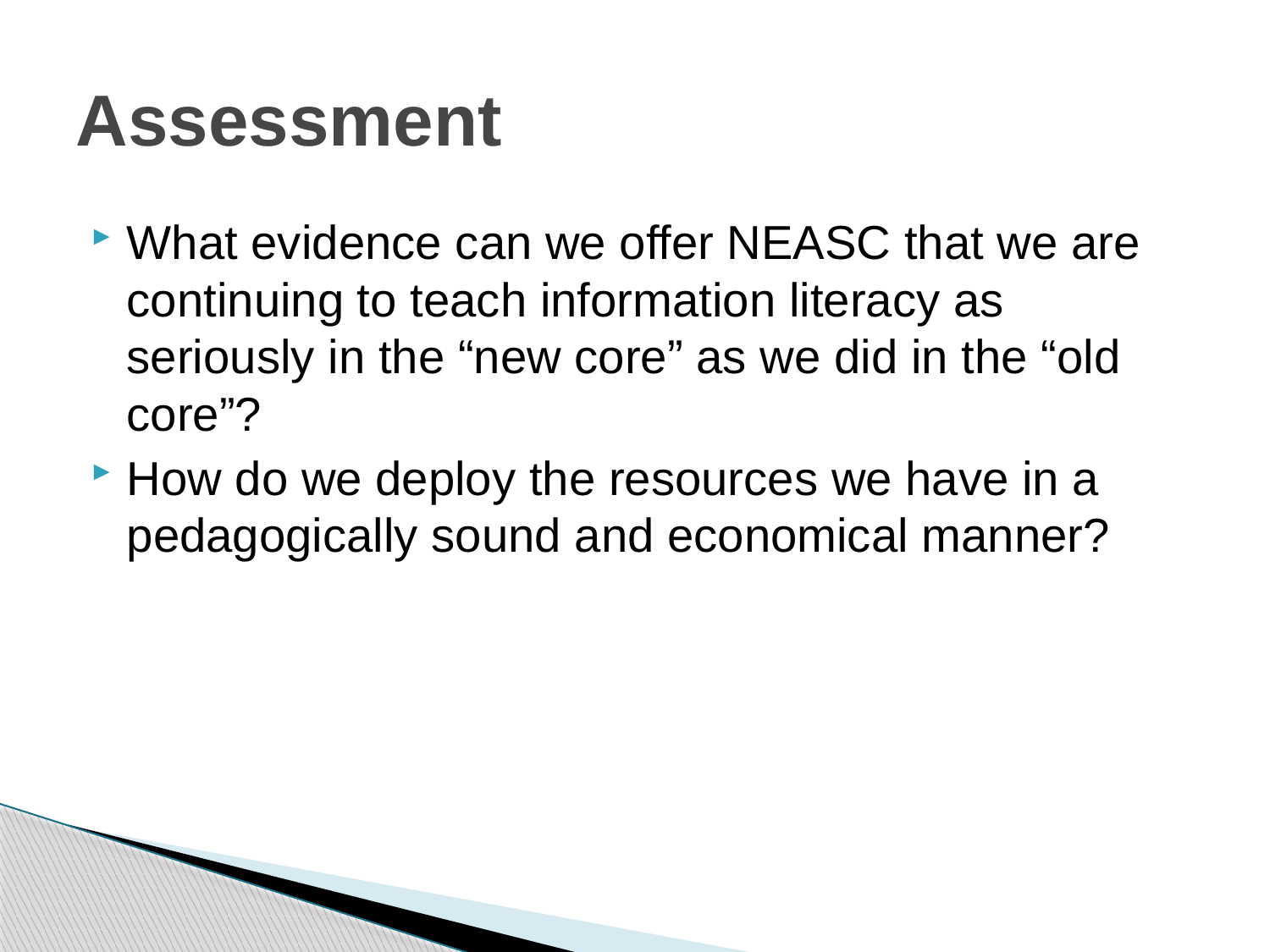

# Assessment
What evidence can we offer NEASC that we are continuing to teach information literacy as seriously in the “new core” as we did in the “old core”?
How do we deploy the resources we have in a pedagogically sound and economical manner?